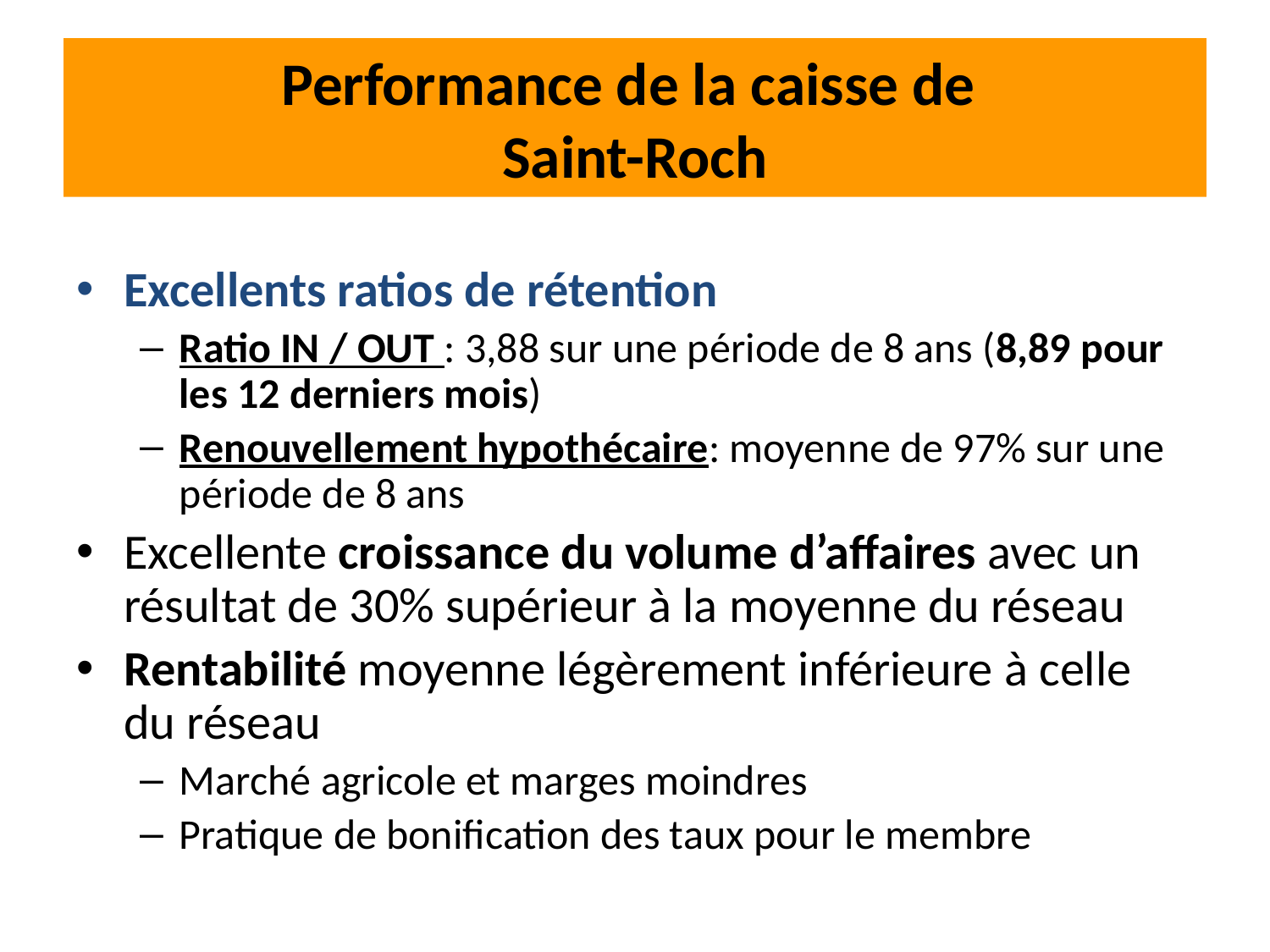

# Performance de la caisse de Saint-Roch
Excellents ratios de rétention
Ratio IN / OUT : 3,88 sur une période de 8 ans (8,89 pour les 12 derniers mois)
Renouvellement hypothécaire: moyenne de 97% sur une période de 8 ans
Excellente croissance du volume d’affaires avec un résultat de 30% supérieur à la moyenne du réseau
Rentabilité moyenne légèrement inférieure à celle du réseau
Marché agricole et marges moindres
Pratique de bonification des taux pour le membre